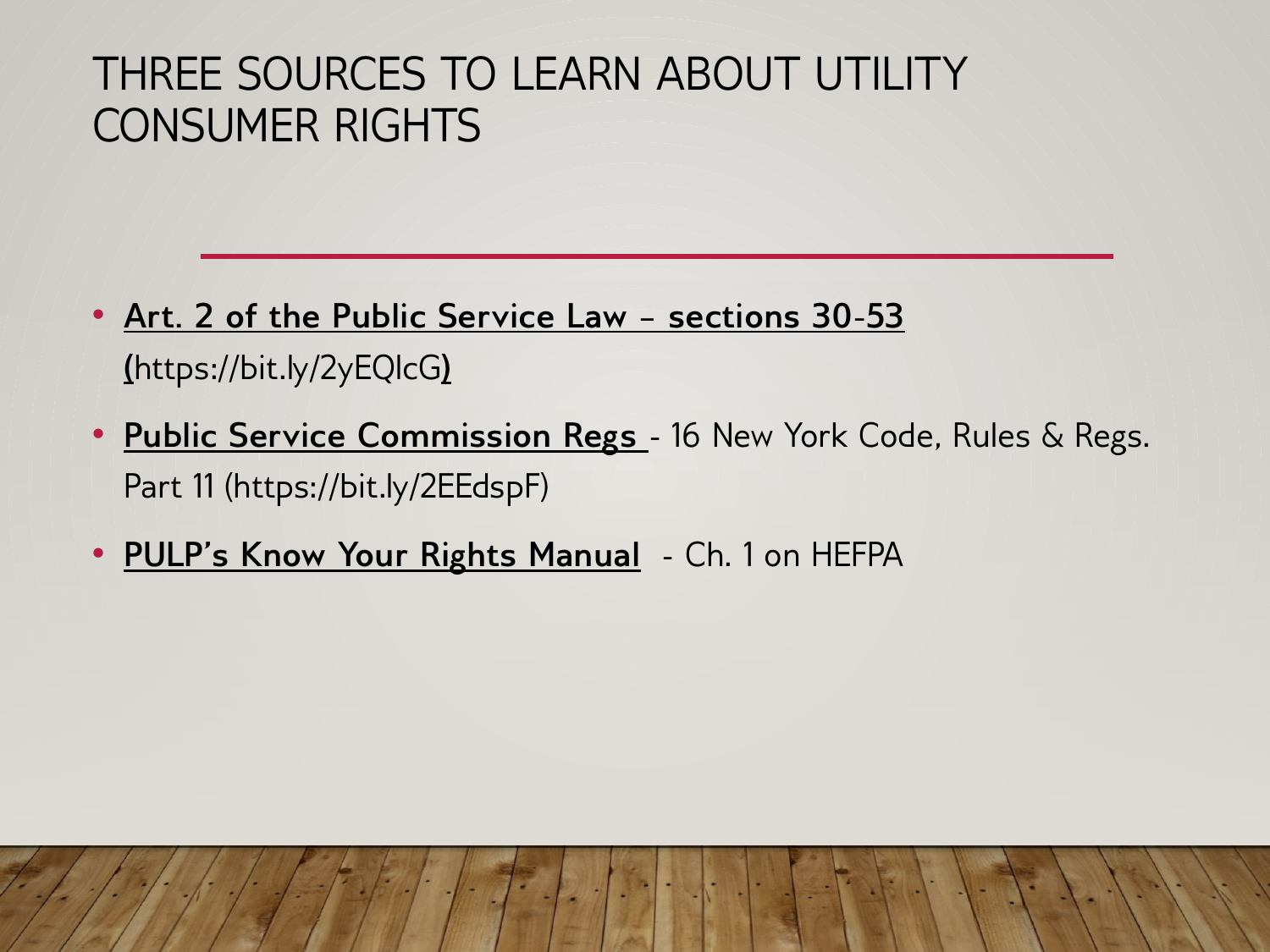

# THREE SOURCES to learn about utility consumer rights

Art. 2 of the Public Service Law – sections 30-53 (https://bit.ly/2yEQlcG)
Public Service Commission Regs - 16 New York Code, Rules & Regs. Part 11 (https://bit.ly/2EEdspF)
PULP’s Know Your Rights Manual  - Ch. 1 on HEFPA